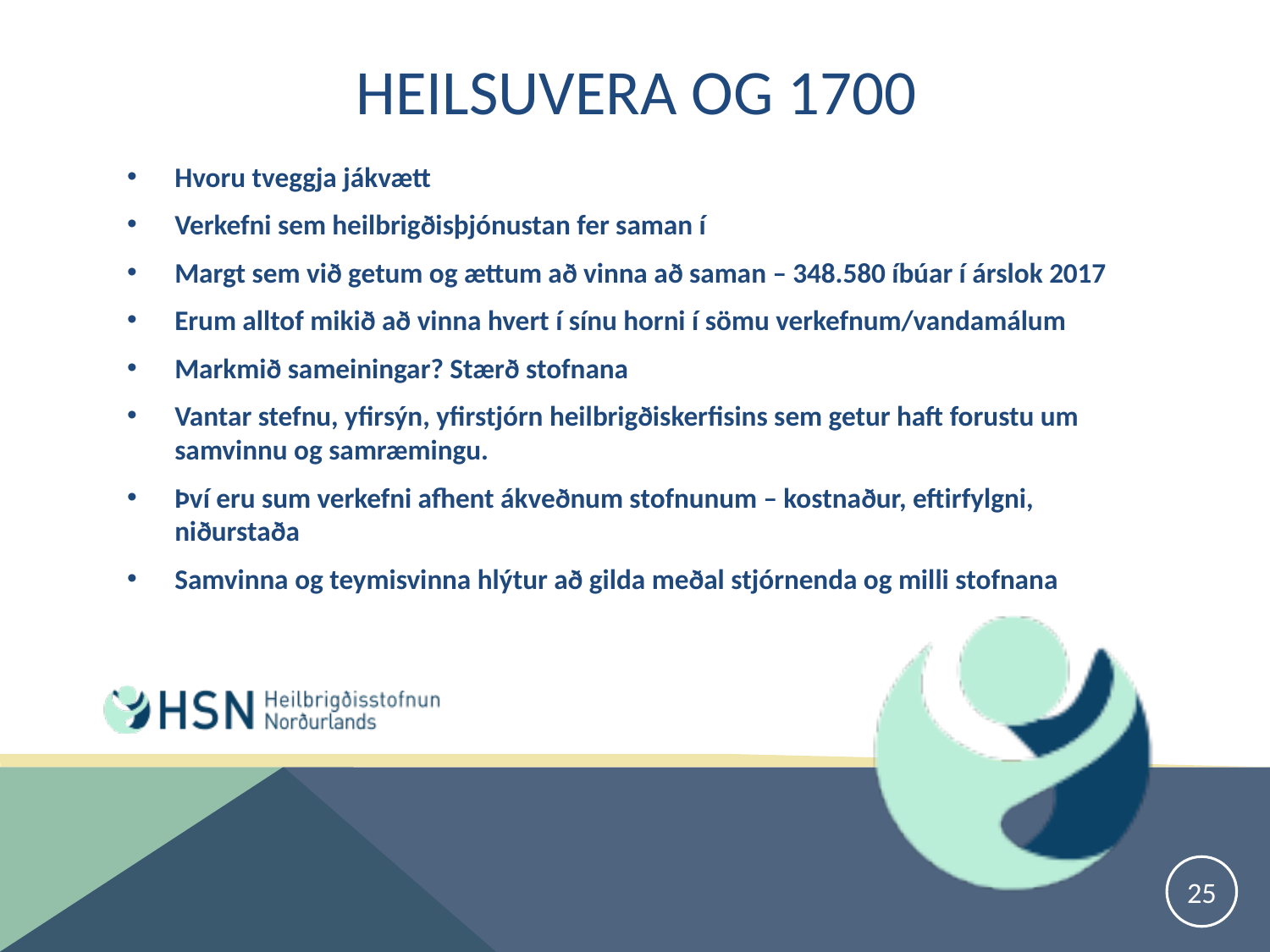

# Heilsuvera og 1700
Hvoru tveggja jákvætt
Verkefni sem heilbrigðisþjónustan fer saman í
Margt sem við getum og ættum að vinna að saman – 348.580 íbúar í árslok 2017
Erum alltof mikið að vinna hvert í sínu horni í sömu verkefnum/vandamálum
Markmið sameiningar? Stærð stofnana
Vantar stefnu, yfirsýn, yfirstjórn heilbrigðiskerfisins sem getur haft forustu um samvinnu og samræmingu.
Því eru sum verkefni afhent ákveðnum stofnunum – kostnaður, eftirfylgni, niðurstaða
Samvinna og teymisvinna hlýtur að gilda meðal stjórnenda og milli stofnana
25